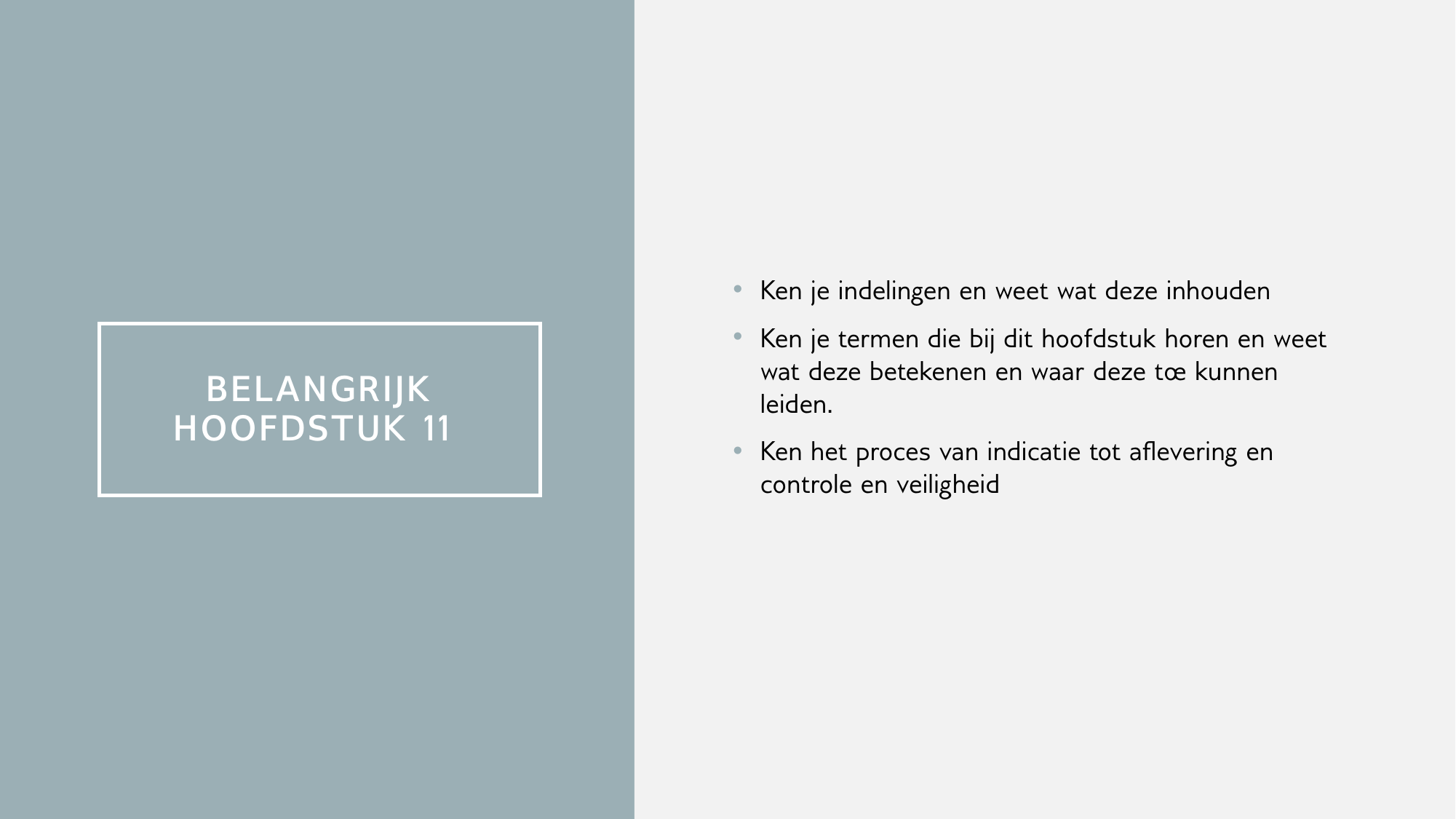

Ken je indelingen en weet wat deze inhouden
Ken je termen die bij dit hoofdstuk horen en weet wat deze betekenen en waar deze toe kunnen leiden.
Ken het proces van indicatie tot aflevering en controle en veiligheid

# Belangrijk hoofdstuk 11